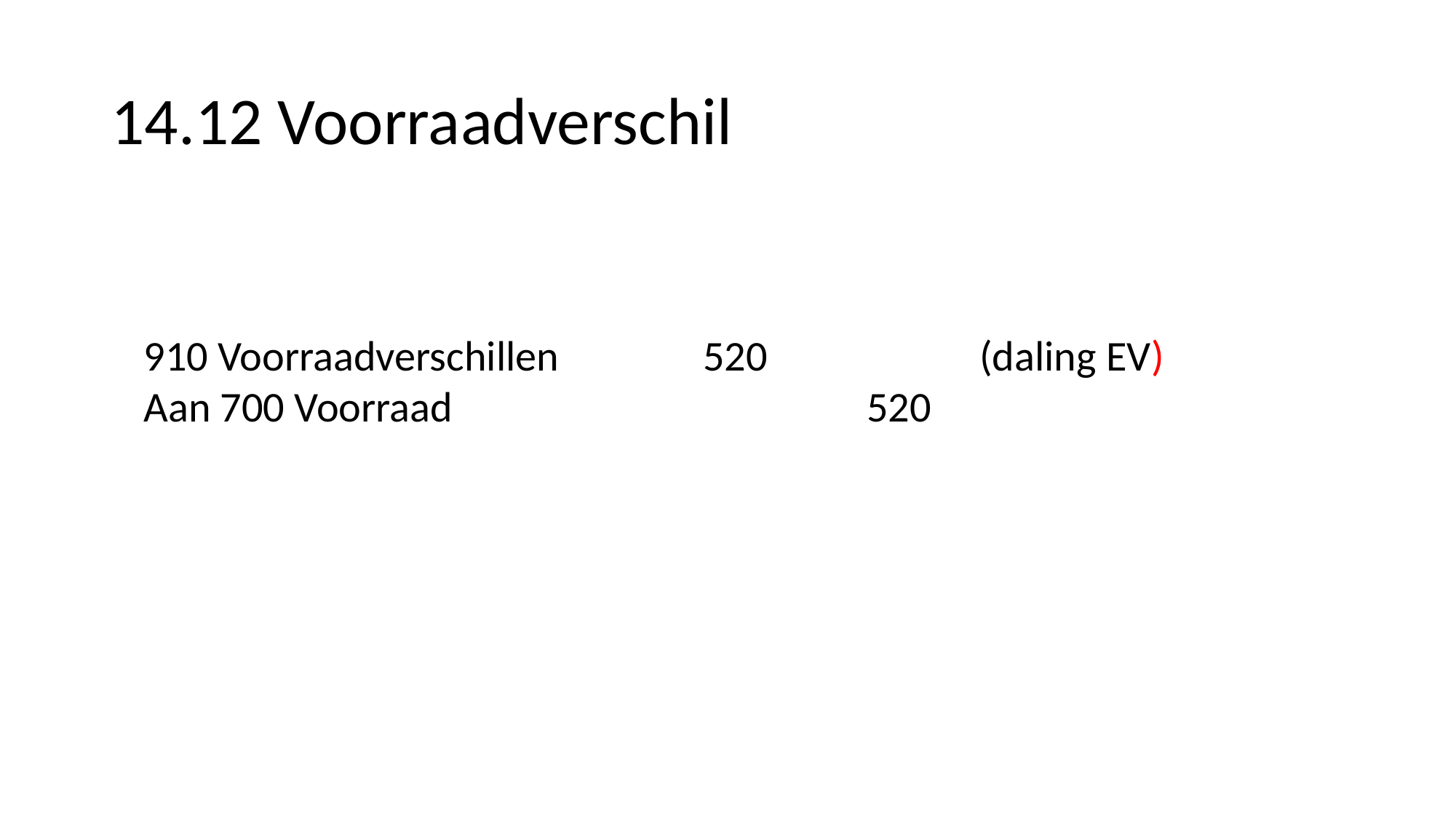

# 14.12 Voorraadverschil
  910 Voorraadverschillen               520                      (daling EV)
  Aan 700 Voorraad                                           520